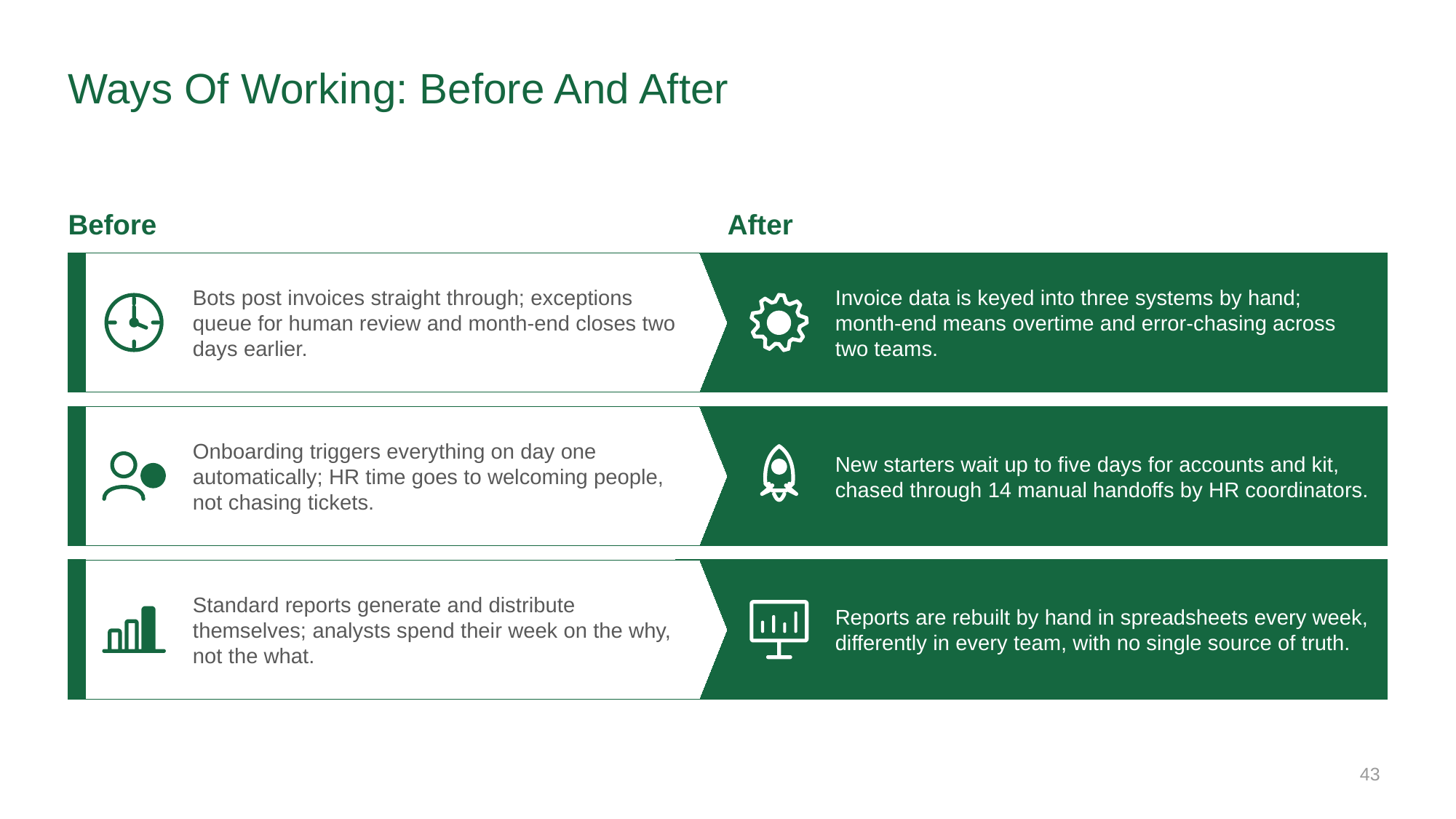

# Ways Of Working: Before And After
Before
After
Bots post invoices straight through; exceptions queue for human review and month-end closes two days earlier.

Invoice data is keyed into three systems by hand; month-end means overtime and error-chasing across two teams.

Onboarding triggers everything on day one automatically; HR time goes to welcoming people, not chasing tickets.

New starters wait up to five days for accounts and kit, chased through 14 manual handoffs by HR coordinators.

Standard reports generate and distribute themselves; analysts spend their week on the why, not the what.

Reports are rebuilt by hand in spreadsheets every week, differently in every team, with no single source of truth.

43